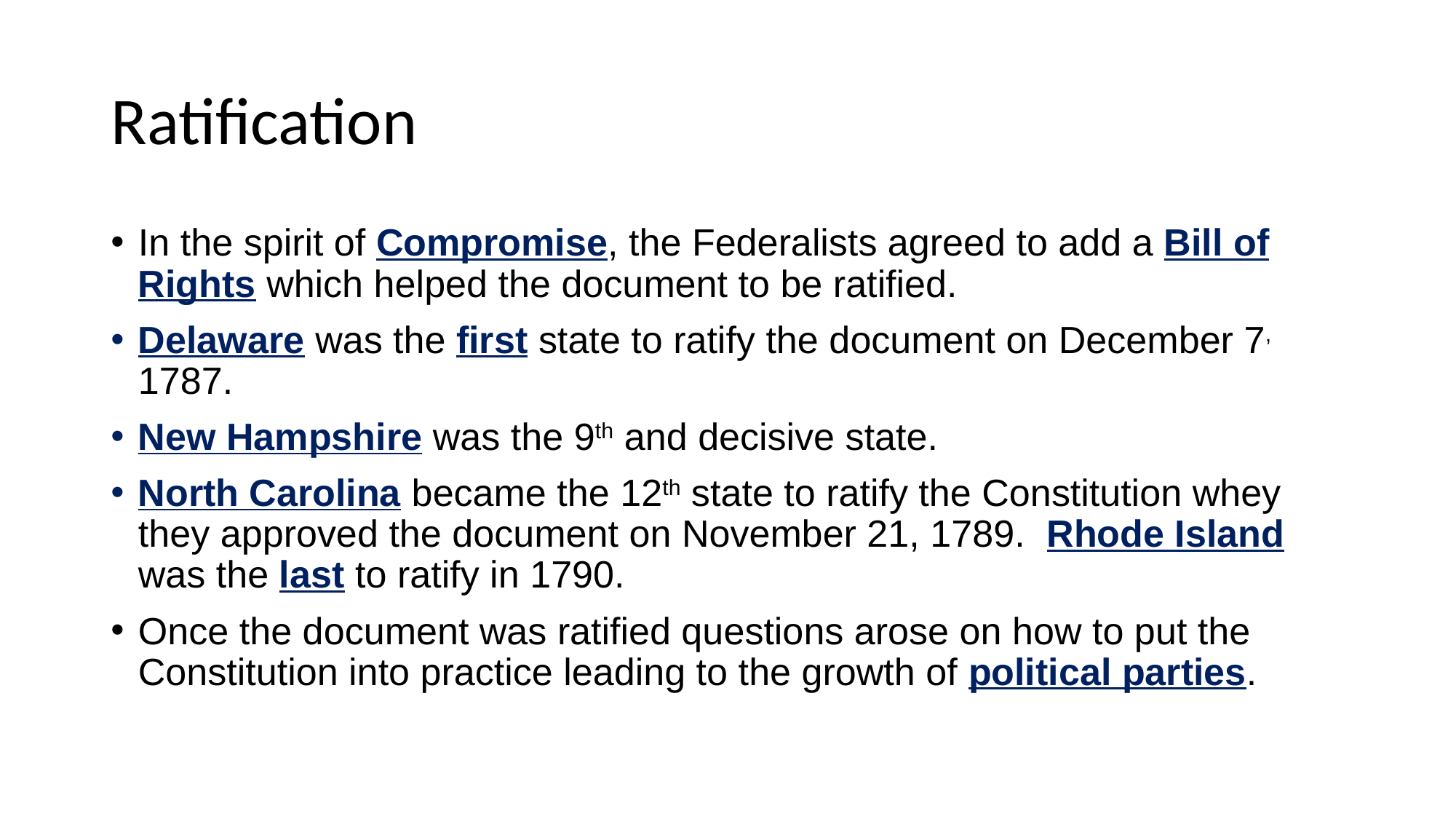

# Ratification
In the spirit of Compromise, the Federalists agreed to add a Bill of Rights which helped the document to be ratified.
Delaware was the first state to ratify the document on December 7, 1787.
New Hampshire was the 9th and decisive state.
North Carolina became the 12th state to ratify the Constitution whey they approved the document on November 21, 1789.  Rhode Island was the last to ratify in 1790.
Once the document was ratified questions arose on how to put the Constitution into practice leading to the growth of political parties.